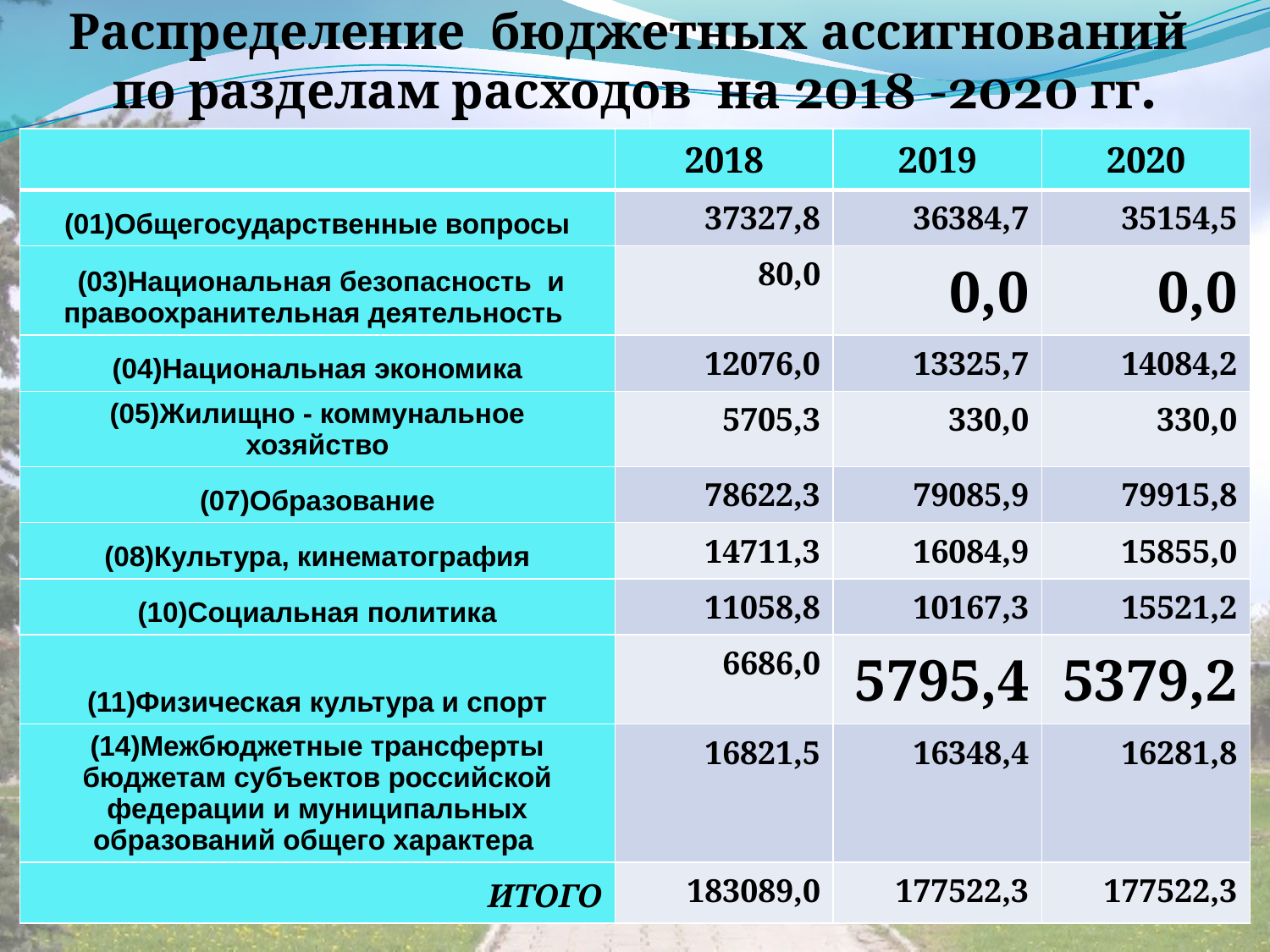

# Распределение  бюджетных ассигнований  по разделам расходов  на 2018 -2020 гг.
|  | 2018 | 2019 | 2020 |
| --- | --- | --- | --- |
| (01)Общегосударственные вопросы | 37327,8 | 36384,7 | 35154,5 |
| (03)Национальная безопасность и правоохранительная деятельность | 80,0 | 0,0 | 0,0 |
| (04)Национальная экономика | 12076,0 | 13325,7 | 14084,2 |
| (05)Жилищно - коммунальное хозяйство | 5705,3 | 330,0 | 330,0 |
| (07)Образование | 78622,3 | 79085,9 | 79915,8 |
| (08)Культура, кинематография | 14711,3 | 16084,9 | 15855,0 |
| (10)Социальная политика | 11058,8 | 10167,3 | 15521,2 |
| (11)Физическая культура и спорт | 6686,0 | 5795,4 | 5379,2 |
| (14)Межбюджетные трансферты бюджетам субъектов российской федерации и муниципальных образований общего характера | 16821,5 | 16348,4 | 16281,8 |
| ИТОГО | 183089,0 | 177522,3 | 177522,3 |